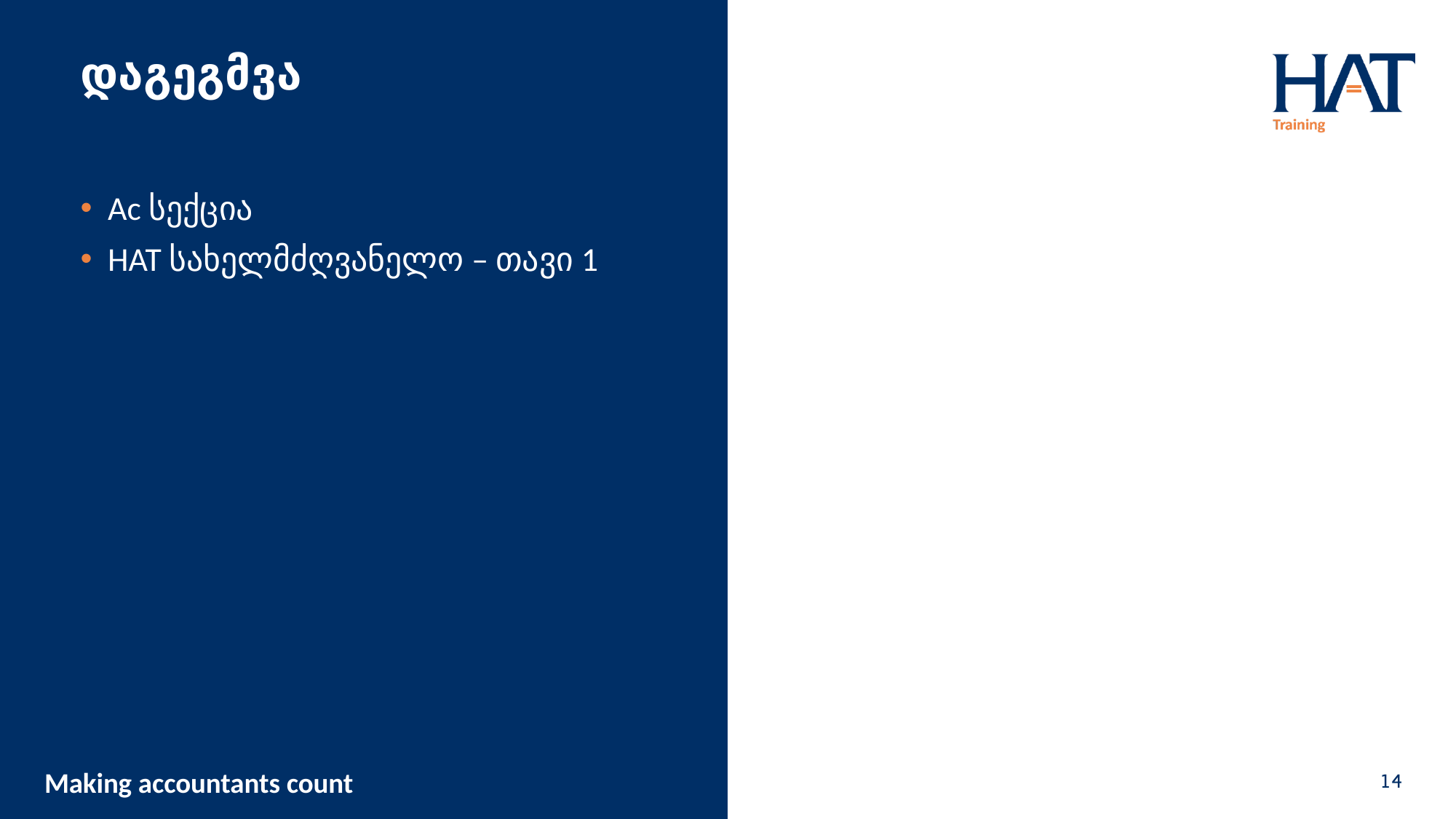

# დაგეგმვა
Ac სექცია
HAT სახელმძღვანელო – თავი 1
14